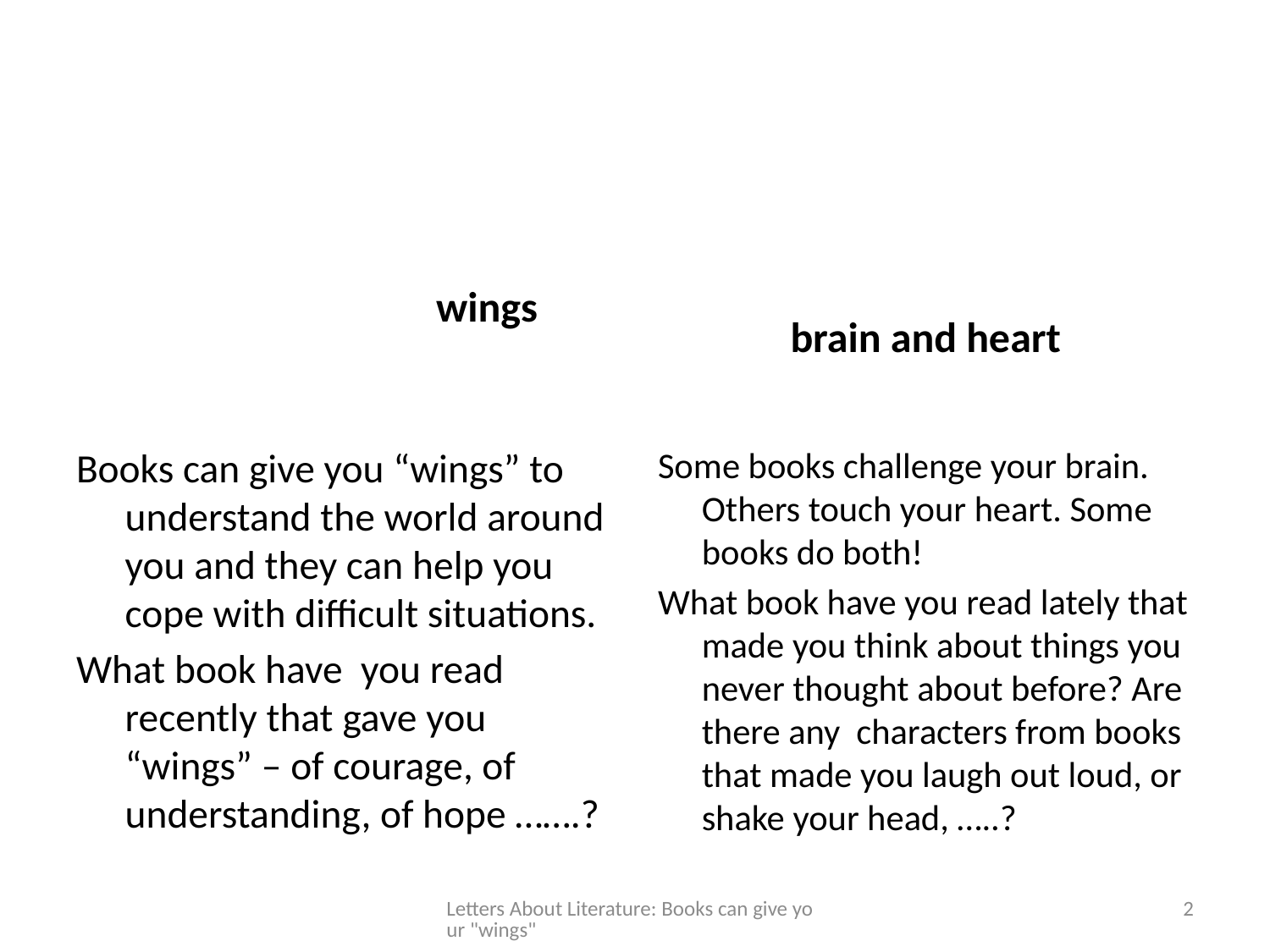

#
brain and heart
                              wings
Books can give you “wings” to understand the world around you and they can help you cope with difficult situations.
What book have  you read recently that gave you “wings” – of courage, of understanding, of hope …….?
Some books challenge your brain. Others touch your heart. Some books do both!
What book have you read lately that made you think about things you never thought about before? Are there any  characters from books that made you laugh out loud, or shake your head, …..?

Letters About Literature: Books can give your "wings"
2